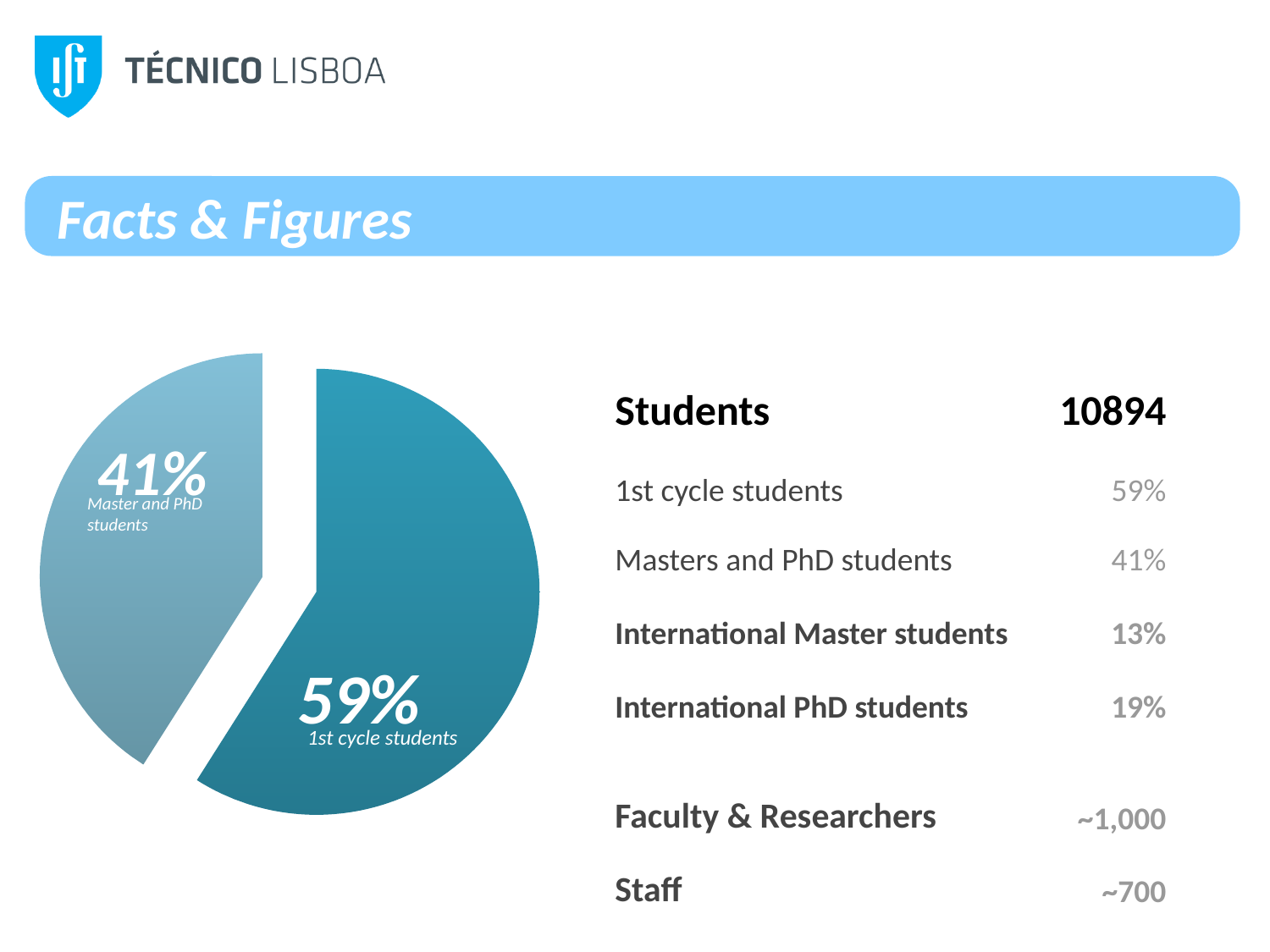

Facts & Figures

### Chart

| Category |  |
|---|---|
| 1st cycle students | 0.5900000000000002 |
| Masters and PhD students | 0.4100000000000003 |
| Students | 10894 |
| --- | --- |
| 1st cycle students | 59% |
| Masters and PhD students | 41% |
| International Master students | 13% |
| International PhD students | 19% |
|  |  |
| Faculty & Researchers | ~1,000 |
| Staff | ~700 |
41%
Master and PhD students
59%
1st cycle students